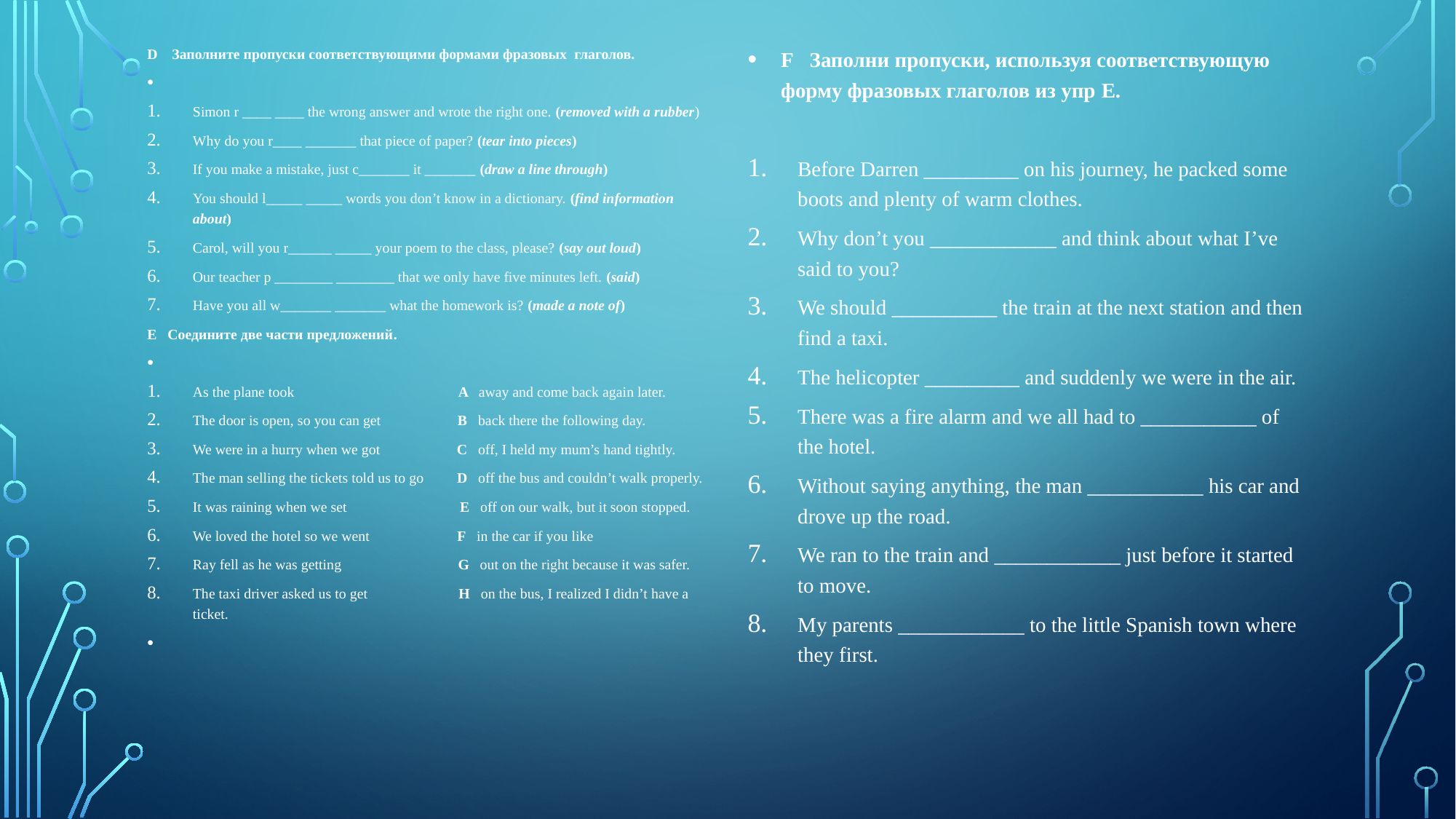

D    Заполните пропуски соответствующими формами фразовых  глаголов.

Simon r ____ ____ the wrong answer and wrote the right one. (removed with a rubber)
Why do you r____ _______ that piece of paper? (tear into pieces)
If you make a mistake, just c_______ it _______ (draw a line through)
You should l_____ _____ words you don’t know in a dictionary. (find information about)
Carol, will you r______ _____ your poem to the class, please? (say out loud)
Our teacher p ________ ________ that we only have five minutes left. (said)
Have you all w_______ _______ what the homework is? (made a note of)
E   Соедините две части предложений.

As the plane took                                             A   away and come back again later.
The door is open, so you can get                     B   back there the following day.
We were in a hurry when we got                     C   off, I held my mum’s hand tightly.
The man selling the tickets told us to go         D   off the bus and couldn’t walk properly.
It was raining when we set                               E   off on our walk, but it soon stopped.
We loved the hotel so we went                        F   in the car if you like
Ray fell as he was getting                                G   out on the right because it was safer.
The taxi driver asked us to get                         H   on the bus, I realized I didn’t have a ticket.

F   Заполни пропуски, используя соответствующую форму фразовых глаголов из упр E.

Before Darren _________ on his journey, he packed some boots and plenty of warm clothes.
Why don’t you ____________ and think about what I’ve said to you?
We should __________ the train at the next station and then find a taxi.
The helicopter _________ and suddenly we were in the air.
There was a fire alarm and we all had to ___________ of the hotel.
Without saying anything, the man ___________ his car and drove up the road.
We ran to the train and ____________ just before it started to move.
My parents ____________ to the little Spanish town where they first.